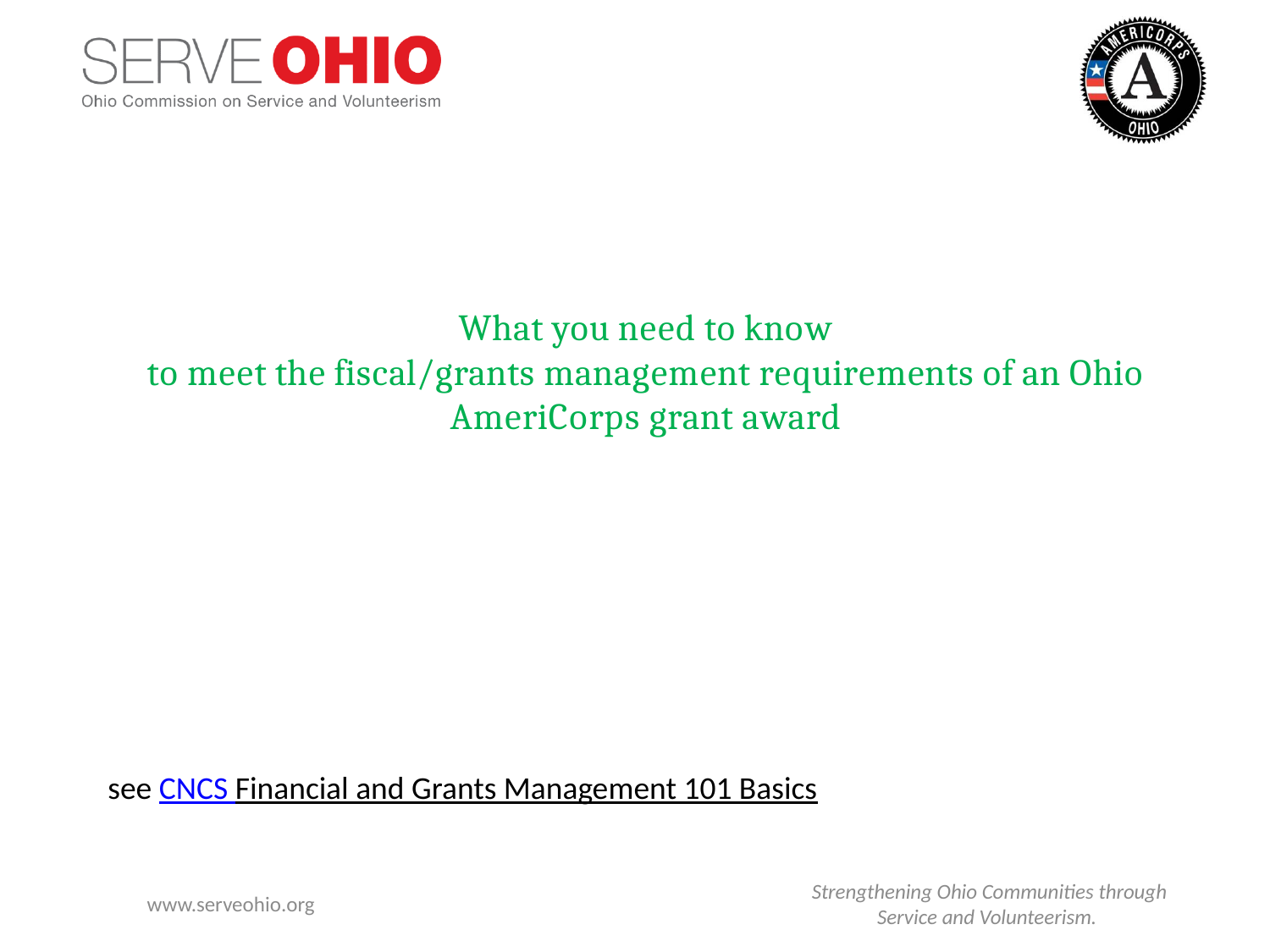

# What you need to know to meet the fiscal/grants management requirements of an Ohio AmeriCorps grant award
see CNCS Financial and Grants Management 101 Basics
www.serveohio.org
Strengthening Ohio Communities through Service and Volunteerism.